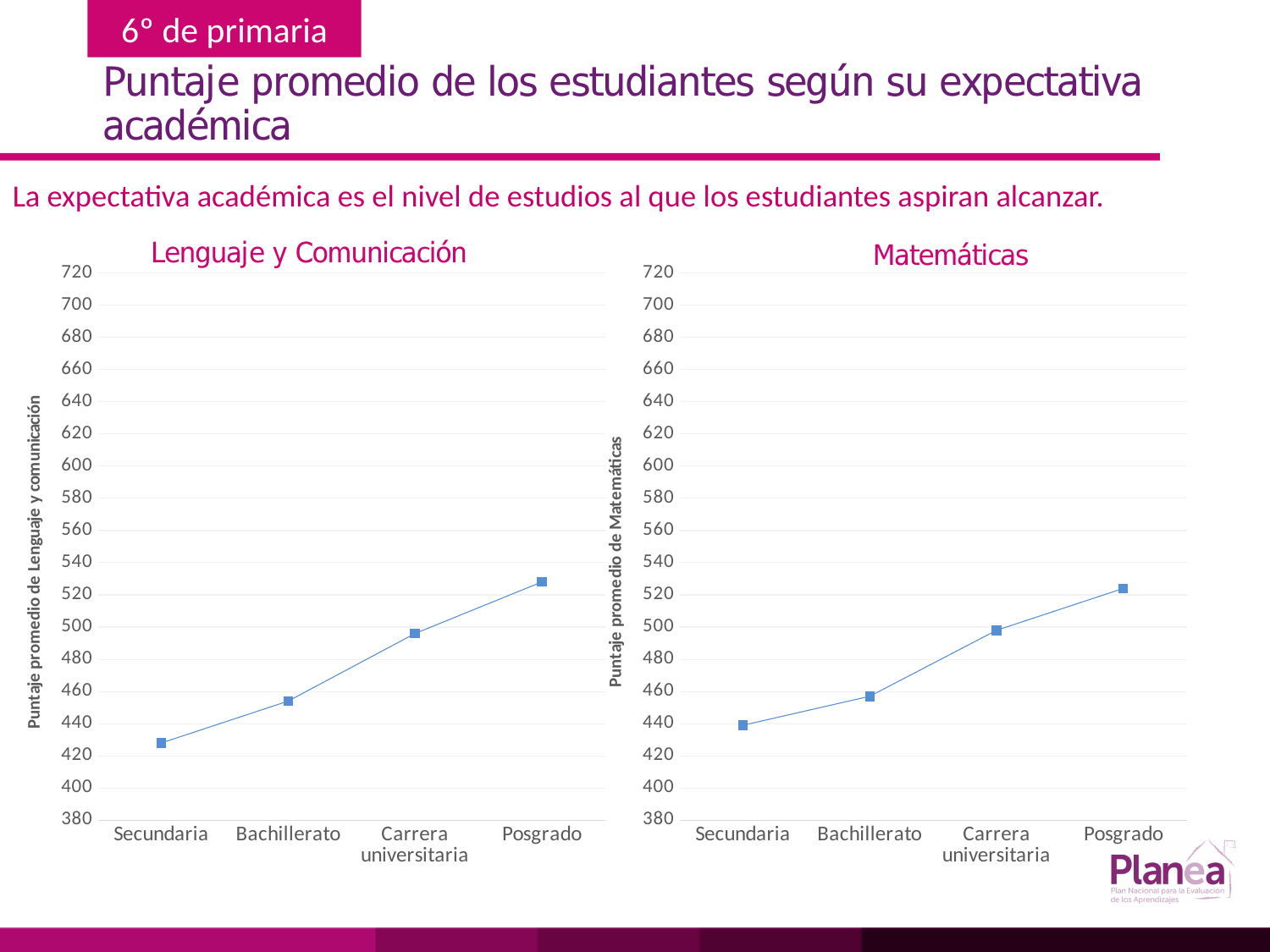

# Puntaje promedio de los estudiantes según su expectativa académica

La expectativa académica es el nivel de estudios al que los estudiantes aspiran alcanzar.
Lenguaje y Comunicación
Matemáticas

### Chart

| Category |  |
|---|---|
| Secundaria | 428.0 |
| Bachillerato | 454.0 |
| Carrera universitaria | 496.0 |
| Posgrado | 528.0 |

### Chart

| Category |  |
|---|---|
| Secundaria | 439.0 |
| Bachillerato | 457.0 |
| Carrera universitaria | 498.0 |
| Posgrado | 524.0 |